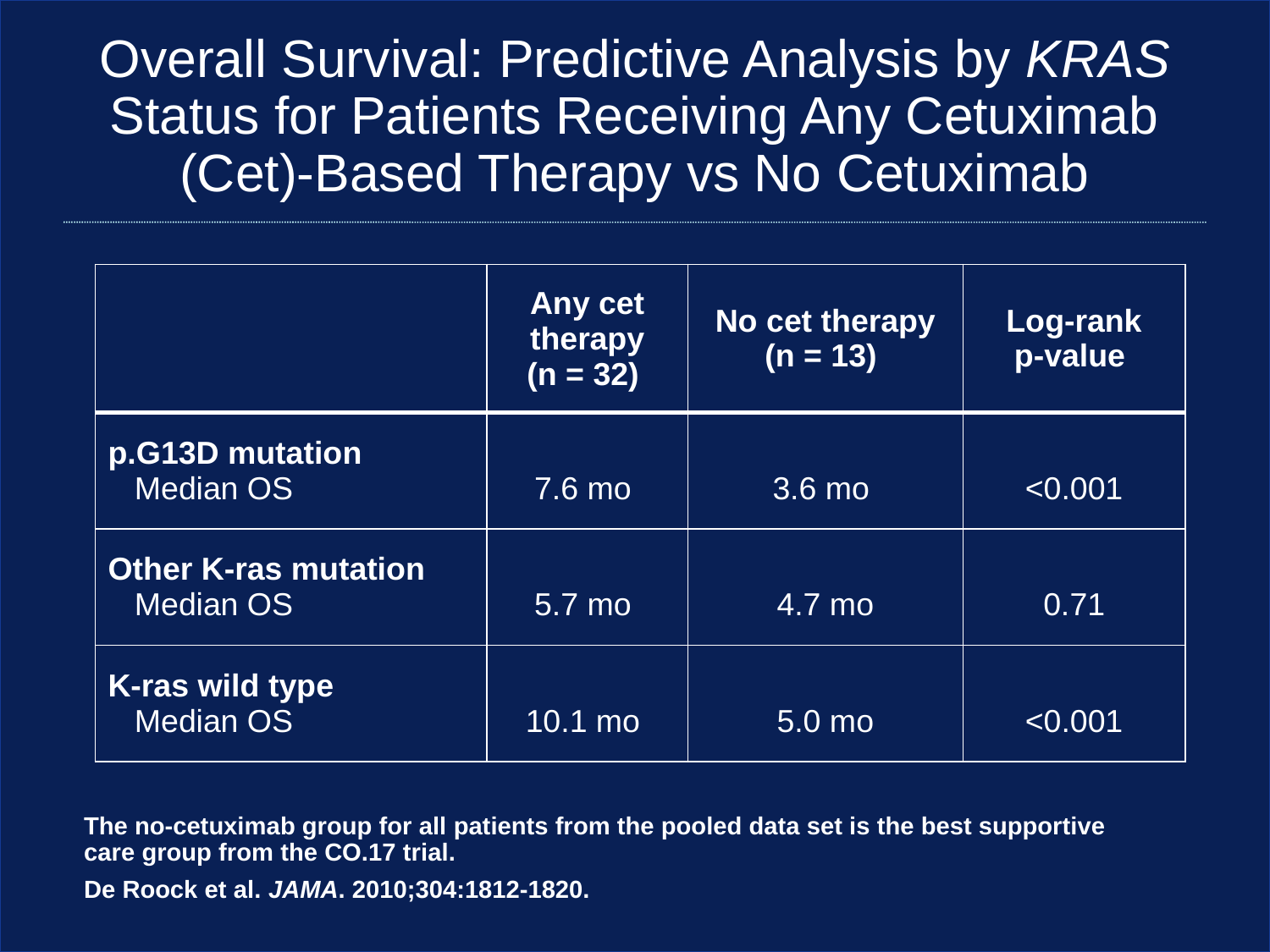

# Overall Survival: Predictive Analysis by KRAS Status for Patients Receiving Any Cetuximab (Cet)-Based Therapy vs No Cetuximab
|  | Any cet therapy (n = 32) | No cet therapy (n = 13) | Log-rank p-value |
| --- | --- | --- | --- |
| p.G13D mutation Median OS | 7.6 mo | 3.6 mo | <0.001 |
| Other K-ras mutation Median OS | 5.7 mo | 4.7 mo | 0.71 |
| K-ras wild type Median OS | 10.1 mo | 5.0 mo | <0.001 |
The no-cetuximab group for all patients from the pooled data set is the best supportive
care group from the CO.17 trial.
De Roock et al. JAMA. 2010;304:1812-1820.